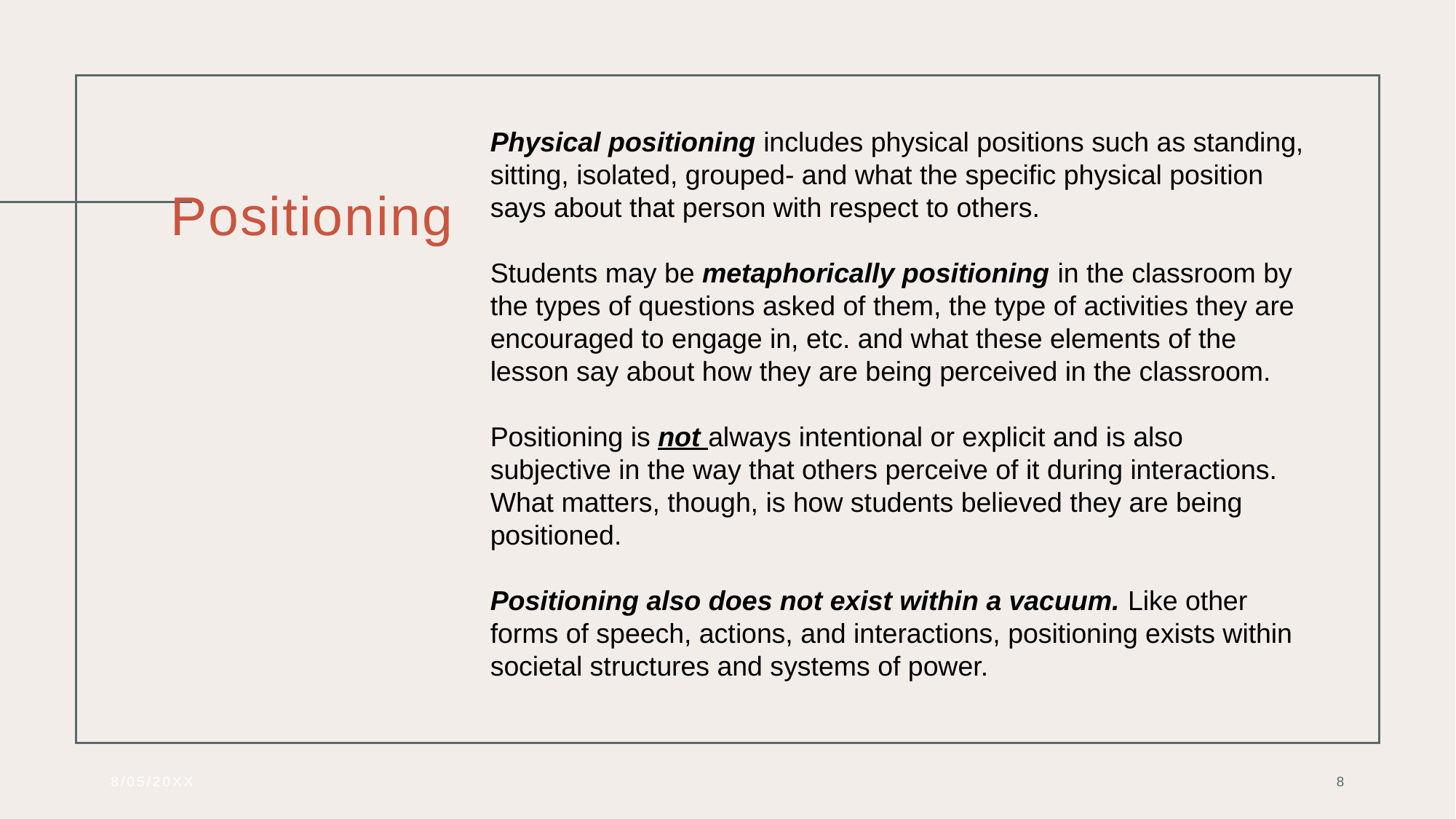

Physical positioning includes physical positions such as standing, sitting, isolated, grouped- and what the specific physical position says about that person with respect to others.

Students may be metaphorically positioning in the classroom by the types of questions asked of them, the type of activities they are encouraged to engage in, etc. and what these elements of the lesson say about how they are being perceived in the classroom.

Positioning is not always intentional or explicit and is also subjective in the way that others perceive of it during interactions. What matters, though, is how students believed they are being positioned.

Positioning also does not exist within a vacuum. Like other forms of speech, actions, and interactions, positioning exists within societal structures and systems of power.

# Positioning
8/05/20XX
8